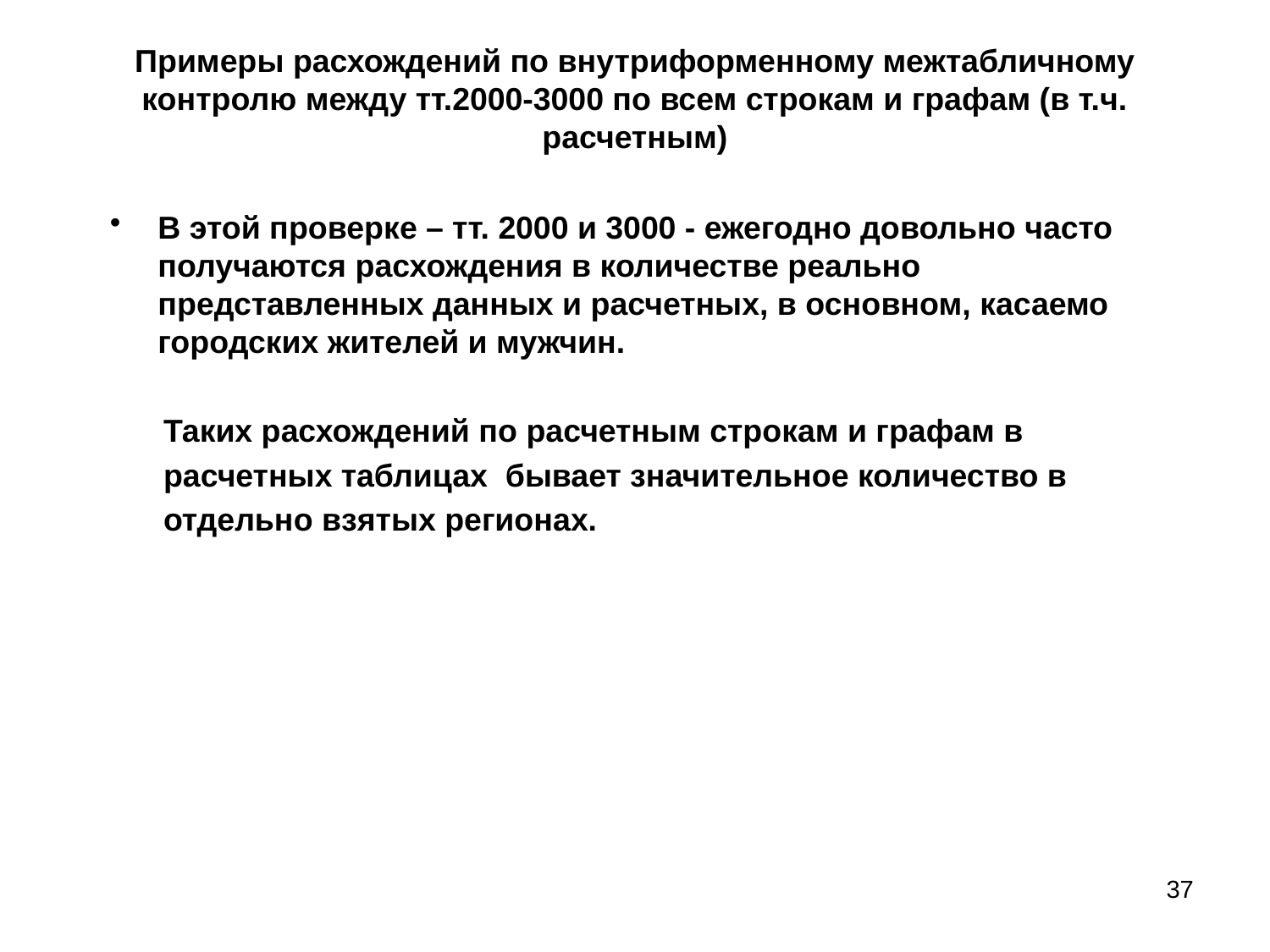

# Примеры расхождений по внутриформенному межтабличному контролю между тт.2000-3000 по всем строкам и графам (в т.ч. расчетным)
В этой проверке – тт. 2000 и 3000 - ежегодно довольно часто получаются расхождения в количестве реально представленных данных и расчетных, в основном, касаемо городских жителей и мужчин.

      Таких расхождений по расчетным строкам и графам в
      расчетных таблицах  бывает значительное количество в
      отдельно взятых регионах.

37